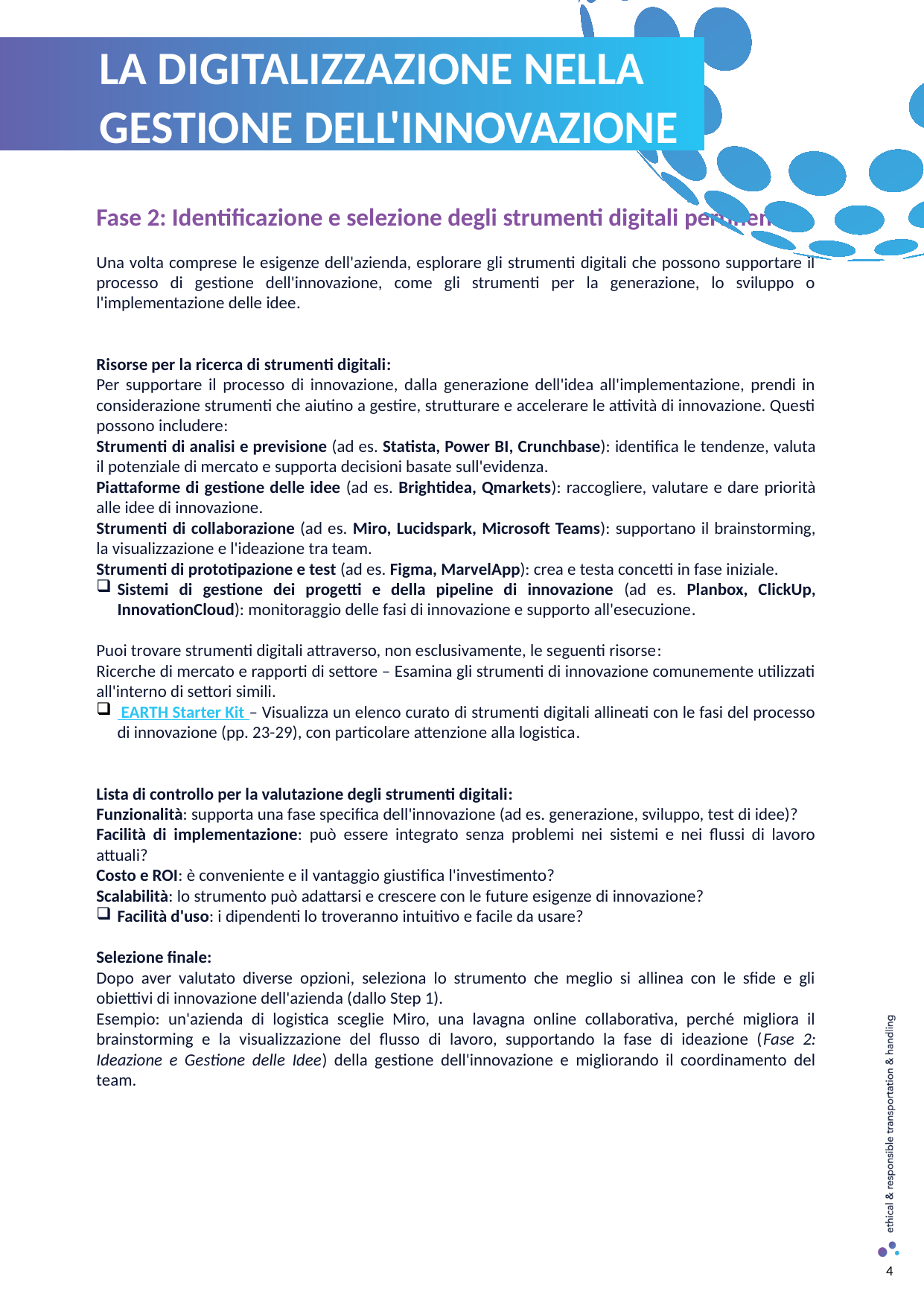

LA DIGITALIZZAZIONE NELLA GESTIONE DELL'INNOVAZIONE
Fase 2: Identificazione e selezione degli strumenti digitali pertinenti

Una volta comprese le esigenze dell'azienda, esplorare gli strumenti digitali che possono supportare il processo di gestione dell'innovazione, come gli strumenti per la generazione, lo sviluppo o l'implementazione delle idee.

Risorse per la ricerca di strumenti digitali:
Per supportare il processo di innovazione, dalla generazione dell'idea all'implementazione, prendi in considerazione strumenti che aiutino a gestire, strutturare e accelerare le attività di innovazione. Questi possono includere:
Strumenti di analisi e previsione (ad es. Statista, Power BI, Crunchbase): identifica le tendenze, valuta il potenziale di mercato e supporta decisioni basate sull'evidenza.
Piattaforme di gestione delle idee (ad es. Brightidea, Qmarkets): raccogliere, valutare e dare priorità alle idee di innovazione.
Strumenti di collaborazione (ad es. Miro, Lucidspark, Microsoft Teams): supportano il brainstorming, la visualizzazione e l'ideazione tra team.
Strumenti di prototipazione e test (ad es. Figma, MarvelApp): crea e testa concetti in fase iniziale.
Sistemi di gestione dei progetti e della pipeline di innovazione (ad es. Planbox, ClickUp, InnovationCloud): monitoraggio delle fasi di innovazione e supporto all'esecuzione.

Puoi trovare strumenti digitali attraverso, non esclusivamente, le seguenti risorse:
Ricerche di mercato e rapporti di settore – Esamina gli strumenti di innovazione comunemente utilizzati all'interno di settori simili.
 EARTH Starter Kit – Visualizza un elenco curato di strumenti digitali allineati con le fasi del processo di innovazione (pp. 23-29), con particolare attenzione alla logistica.

Lista di controllo per la valutazione degli strumenti digitali:
Funzionalità: supporta una fase specifica dell'innovazione (ad es. generazione, sviluppo, test di idee)?
Facilità di implementazione: può essere integrato senza problemi nei sistemi e nei flussi di lavoro attuali?
Costo e ROI: è conveniente e il vantaggio giustifica l'investimento?
Scalabilità: lo strumento può adattarsi e crescere con le future esigenze di innovazione?
Facilità d'uso: i dipendenti lo troveranno intuitivo e facile da usare?

Selezione finale:
Dopo aver valutato diverse opzioni, seleziona lo strumento che meglio si allinea con le sfide e gli obiettivi di innovazione dell'azienda (dallo Step 1).
Esempio: un'azienda di logistica sceglie Miro, una lavagna online collaborativa, perché migliora il brainstorming e la visualizzazione del flusso di lavoro, supportando la fase di ideazione (Fase 2: Ideazione e Gestione delle Idee) della gestione dell'innovazione e migliorando il coordinamento del team.
4